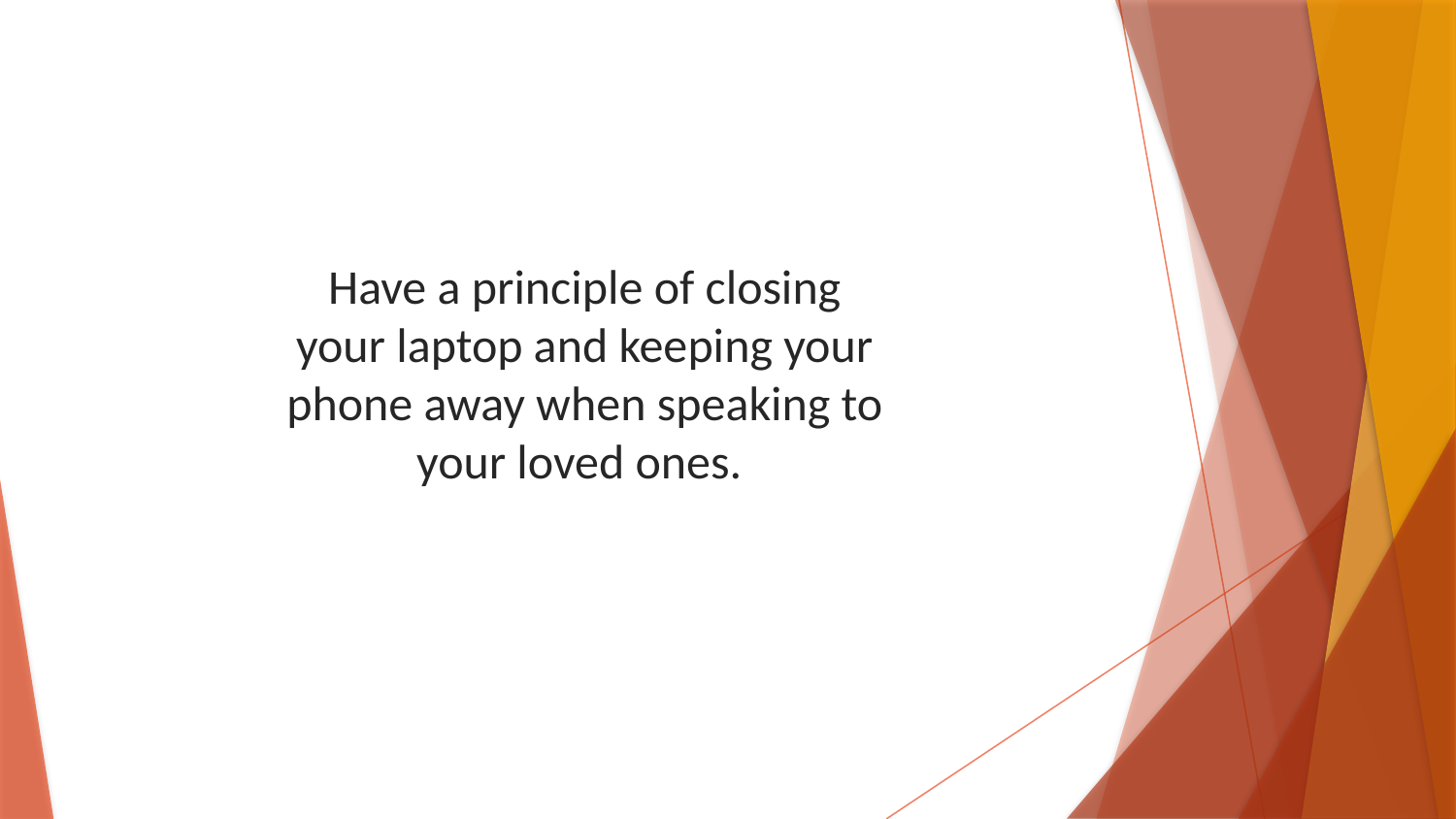

Have a principle of closing your laptop and keeping your phone away when speaking to your loved ones.